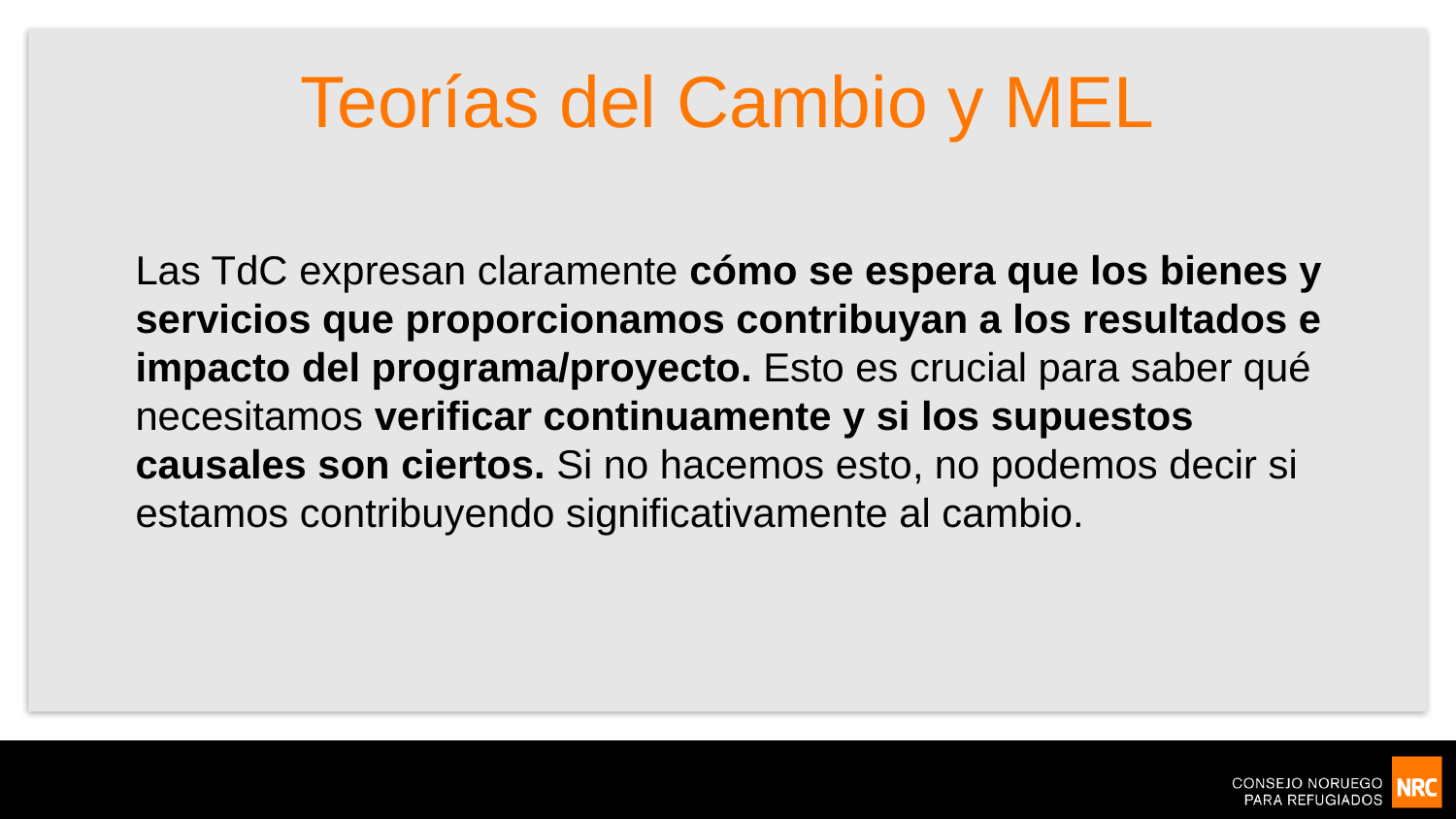

# Teorías del Cambio y MEL
Las TdC expresan claramente cómo se espera que los bienes y servicios que proporcionamos contribuyan a los resultados e impacto del programa/proyecto. Esto es crucial para saber qué necesitamos verificar continuamente y si los supuestos causales son ciertos. Si no hacemos esto, no podemos decir si estamos contribuyendo significativamente al cambio.